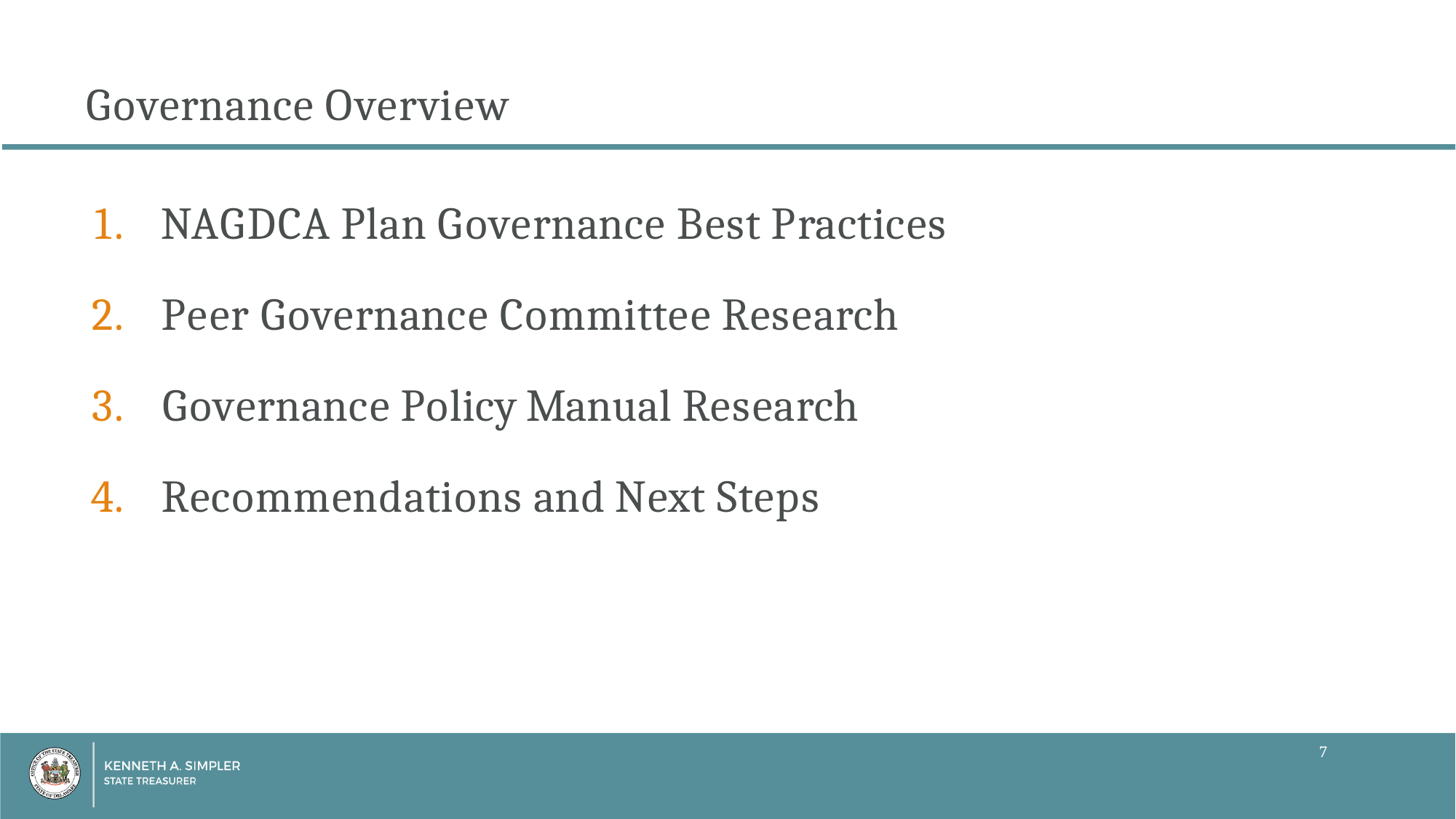

Governance Overview
 NAGDCA Plan Governance Best Practices
 Peer Governance Committee Research
 Governance Policy Manual Research
 Recommendations and Next Steps

7